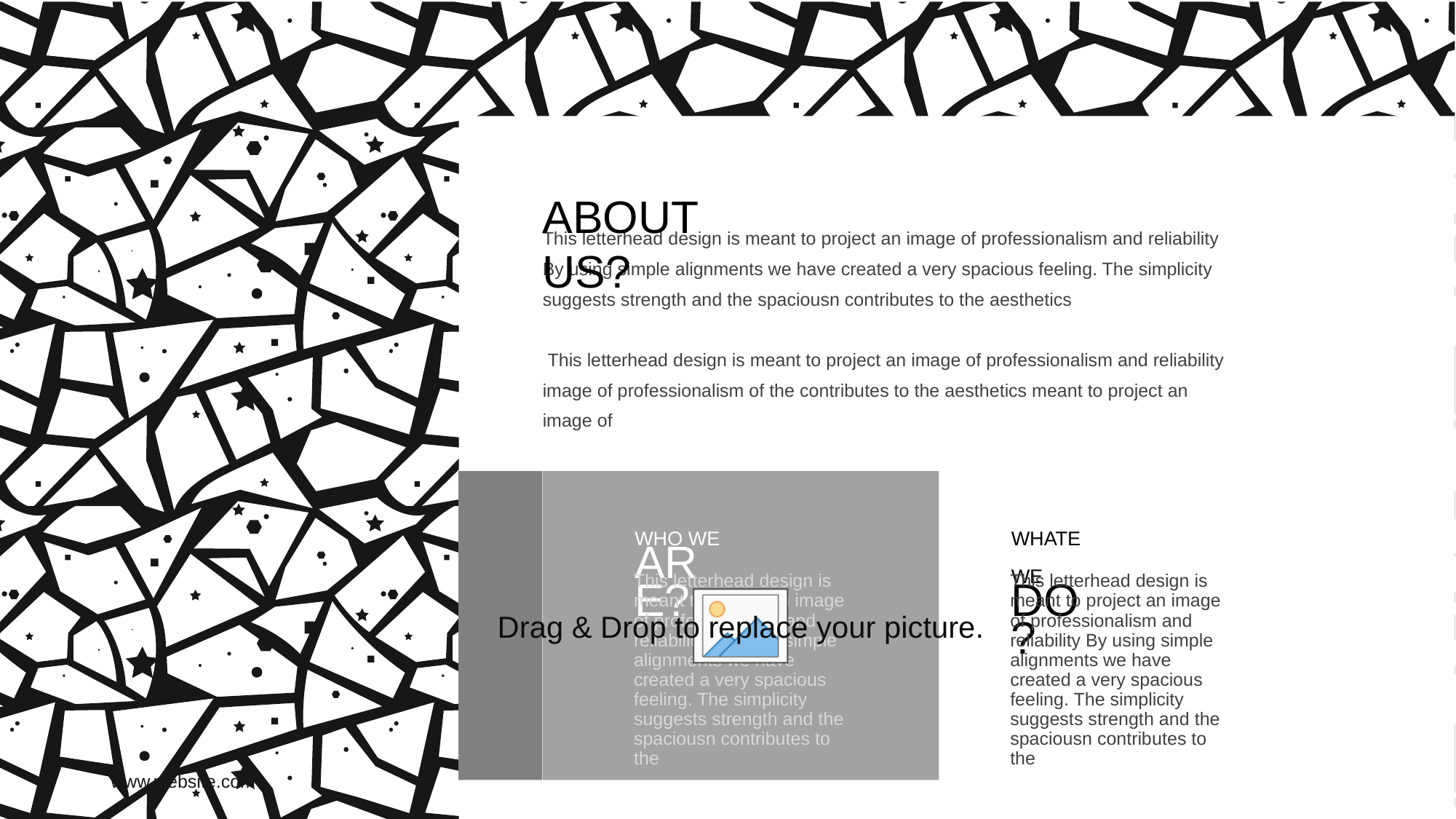

ABOUT US?
This letterhead design is meant to project an image of professionalism and reliability By using simple alignments we have created a very spacious feeling. The simplicity suggests strength and the spaciousn contributes to the aesthetics

 This letterhead design is meant to project an image of professionalism and reliability image of professionalism of the contributes to the aesthetics meant to project an image of

WHO WE
ARE?
This letterhead design is meant to project an image of professionalism and reliability By using simple alignments we have created a very spacious feeling. The simplicity suggests strength and the spaciousn contributes to the
WHATE WE
DO?
This letterhead design is meant to project an image of professionalism and reliability By using simple alignments we have created a very spacious feeling. The simplicity suggests strength and the spaciousn contributes to the
www.website.com